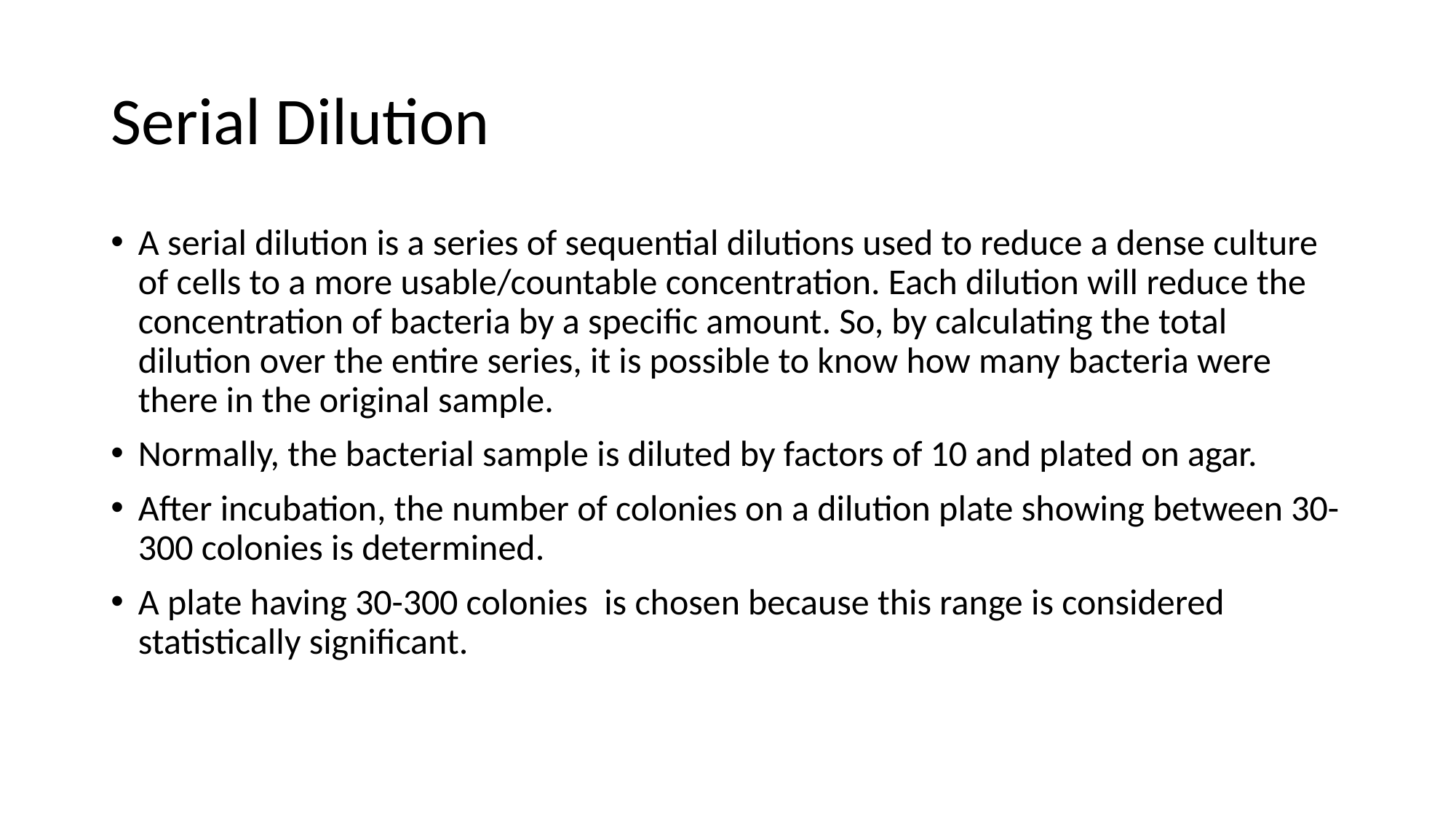

# Serial Dilution
A serial dilution is a series of sequential dilutions used to reduce a dense culture of cells to a more usable/countable concentration. Each dilution will reduce the concentration of bacteria by a specific amount. So, by calculating the total dilution over the entire series, it is possible to know how many bacteria were there in the original sample.
Normally, the bacterial sample is diluted by factors of 10 and plated on agar.
After incubation, the number of colonies on a dilution plate showing between 30-300 colonies is determined.
A plate having 30-300 colonies  is chosen because this range is considered statistically significant.